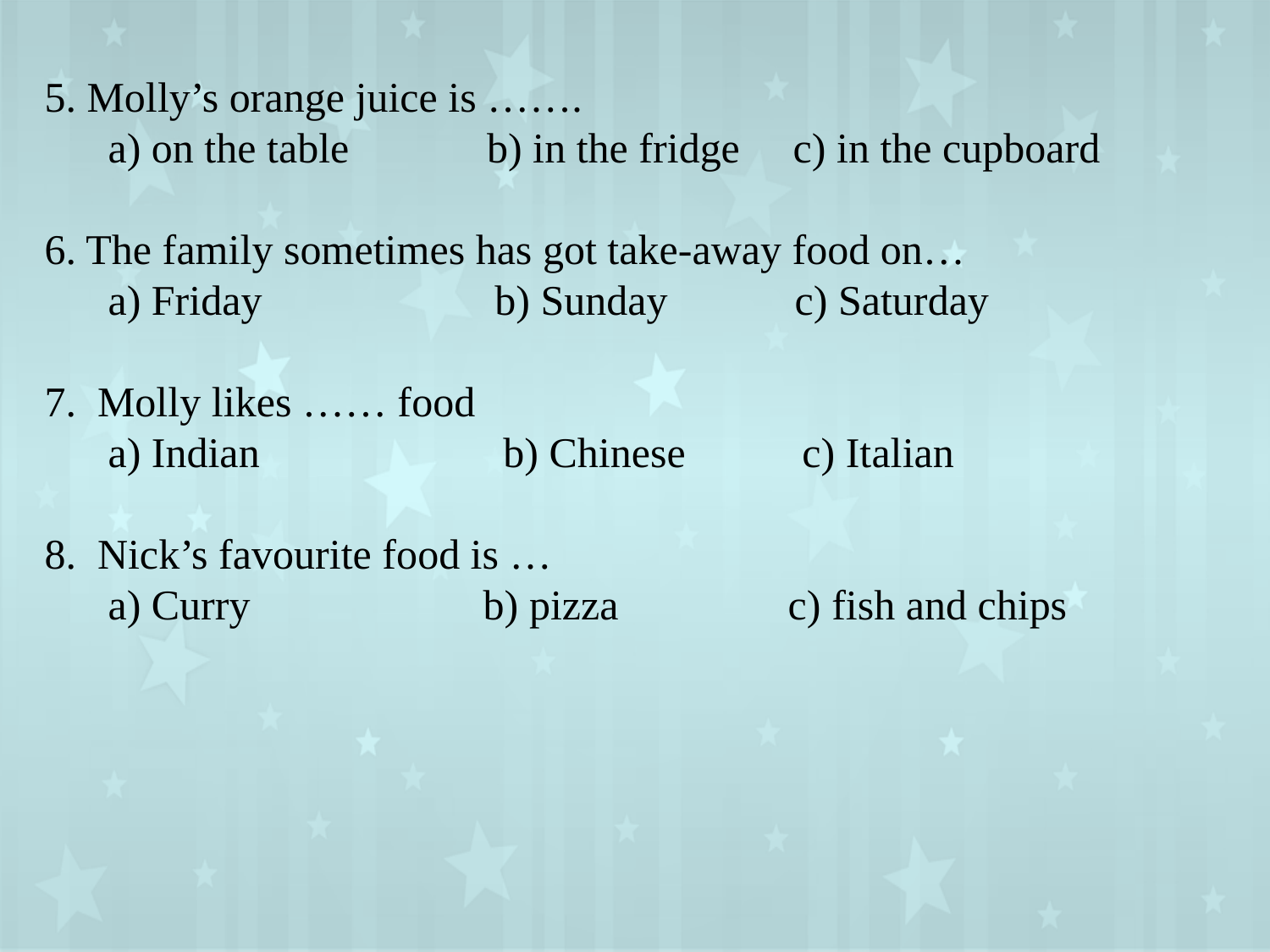

5. Molly’s orange juice is …….
      a) on the table             b) in the fridge     c) in the cupboard

6. The family sometimes has got take-away food on…
      a) Friday                      b) Sunday            c) Saturday

7.  Molly likes …… food
      a) Indian                       b) Chinese           c) Italian

8.  Nick’s favourite food is …
      a) Curry                      b) pizza                c) fish and chips